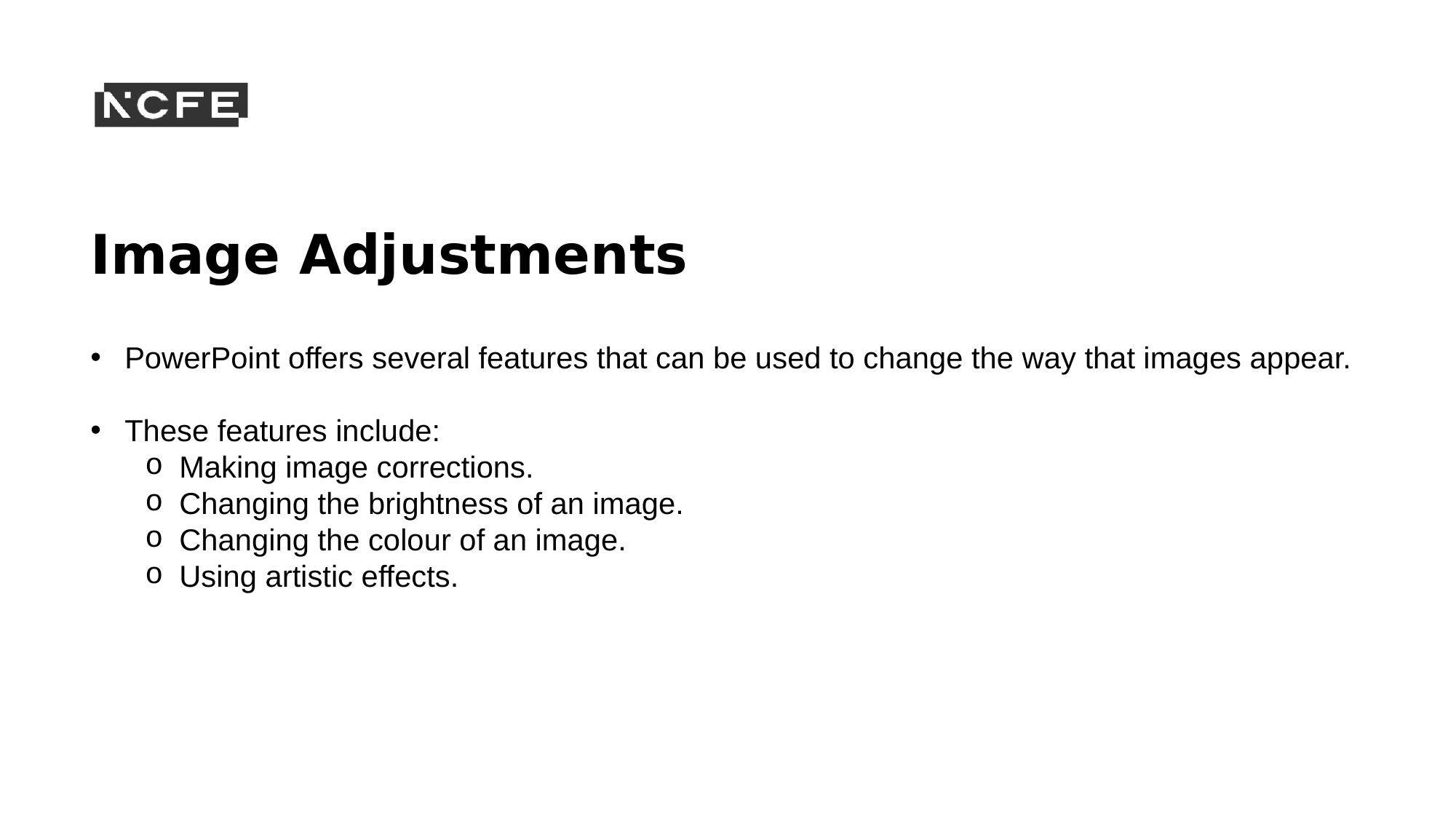

# Image Adjustments
PowerPoint offers several features that can be used to change the way that images appear.

These features include:
Making image corrections.
Changing the brightness of an image.
Changing the colour of an image.
Using artistic effects.